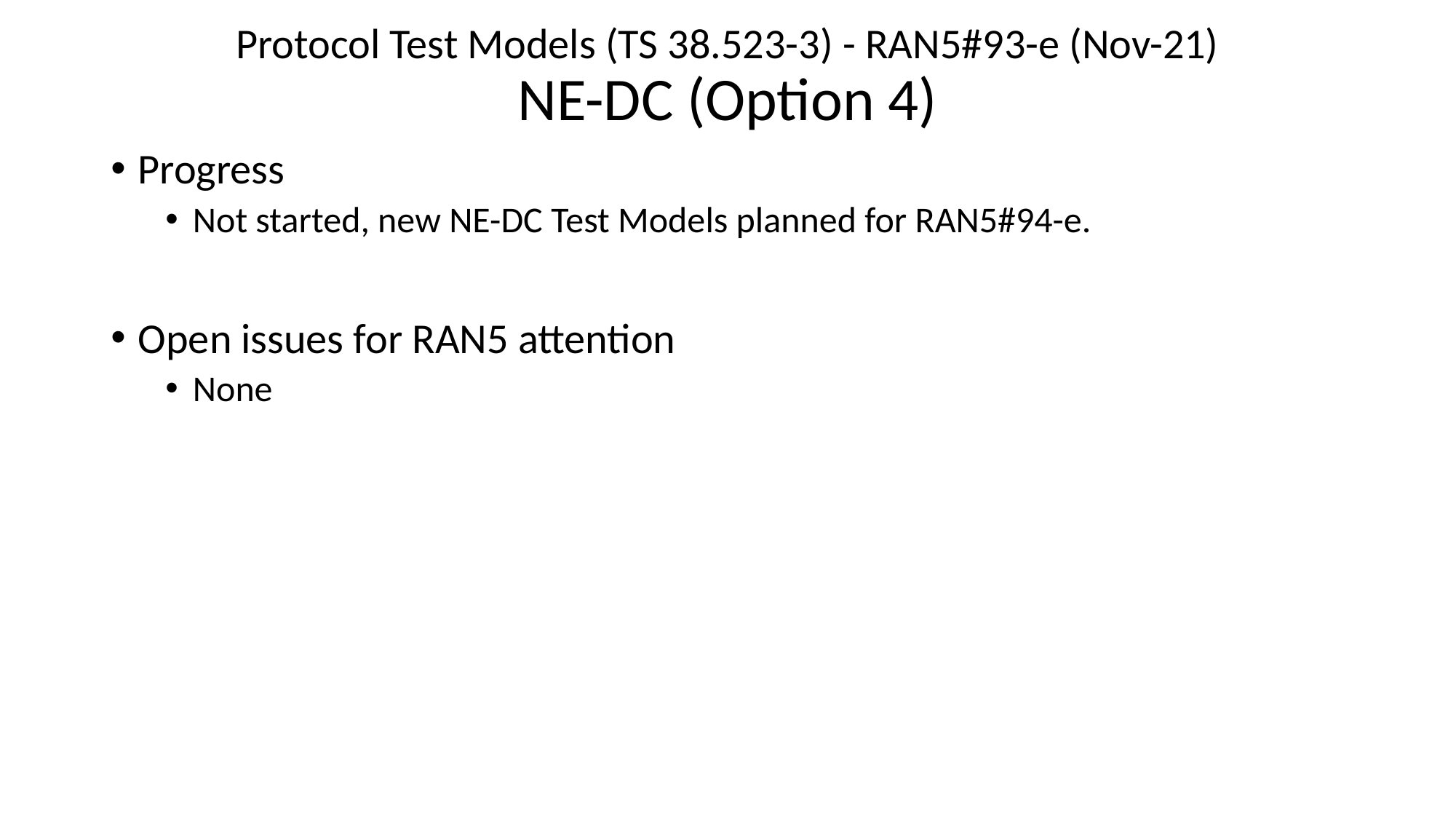

# Protocol Test Models (TS 38.523-3) - RAN5#93-e (Nov-21) NE-DC (Option 4)
Progress
Not started, new NE-DC Test Models planned for RAN5#94-e.

Open issues for RAN5 attention
None